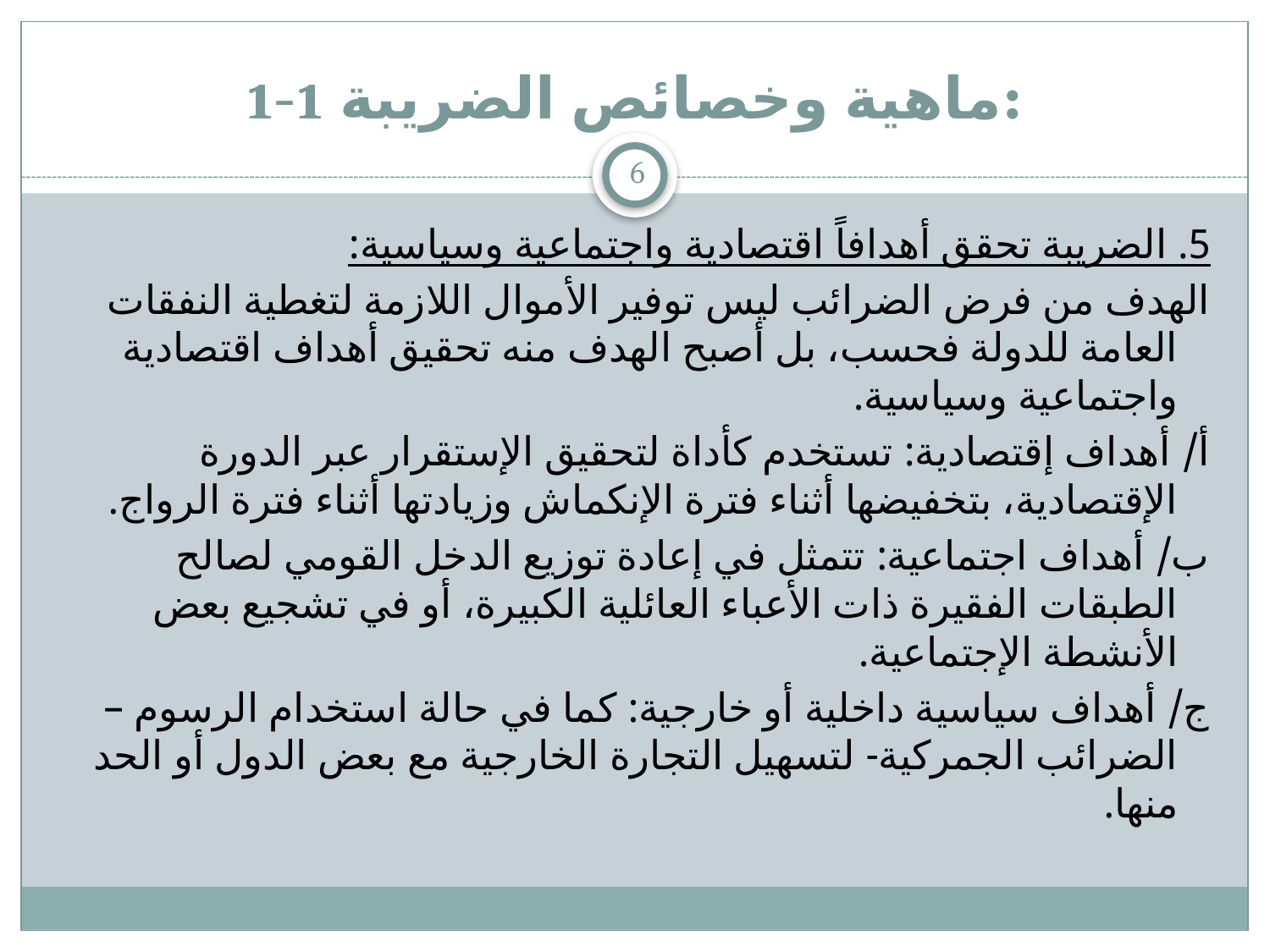

# 1-1 ماهية وخصائص الضريبة:
6
5. الضريبة تحقق أهدافاً اقتصادية واجتماعية وسياسية:
	الهدف من فرض الضرائب ليس توفير الأموال اللازمة لتغطية النفقات العامة للدولة فحسب، بل أصبح الهدف منه تحقيق أهداف اقتصادية واجتماعية وسياسية.
أ/ أهداف إقتصادية: تستخدم كأداة لتحقيق الإستقرار عبر الدورة الإقتصادية، بتخفيضها أثناء فترة الإنكماش وزيادتها أثناء فترة الرواج.
ب/ أهداف اجتماعية: تتمثل في إعادة توزيع الدخل القومي لصالح الطبقات الفقيرة ذات الأعباء العائلية الكبيرة، أو في تشجيع بعض الأنشطة الإجتماعية.
ج/ أهداف سياسية داخلية أو خارجية: كما في حالة استخدام الرسوم –الضرائب الجمركية- لتسهيل التجارة الخارجية مع بعض الدول أو الحد منها.